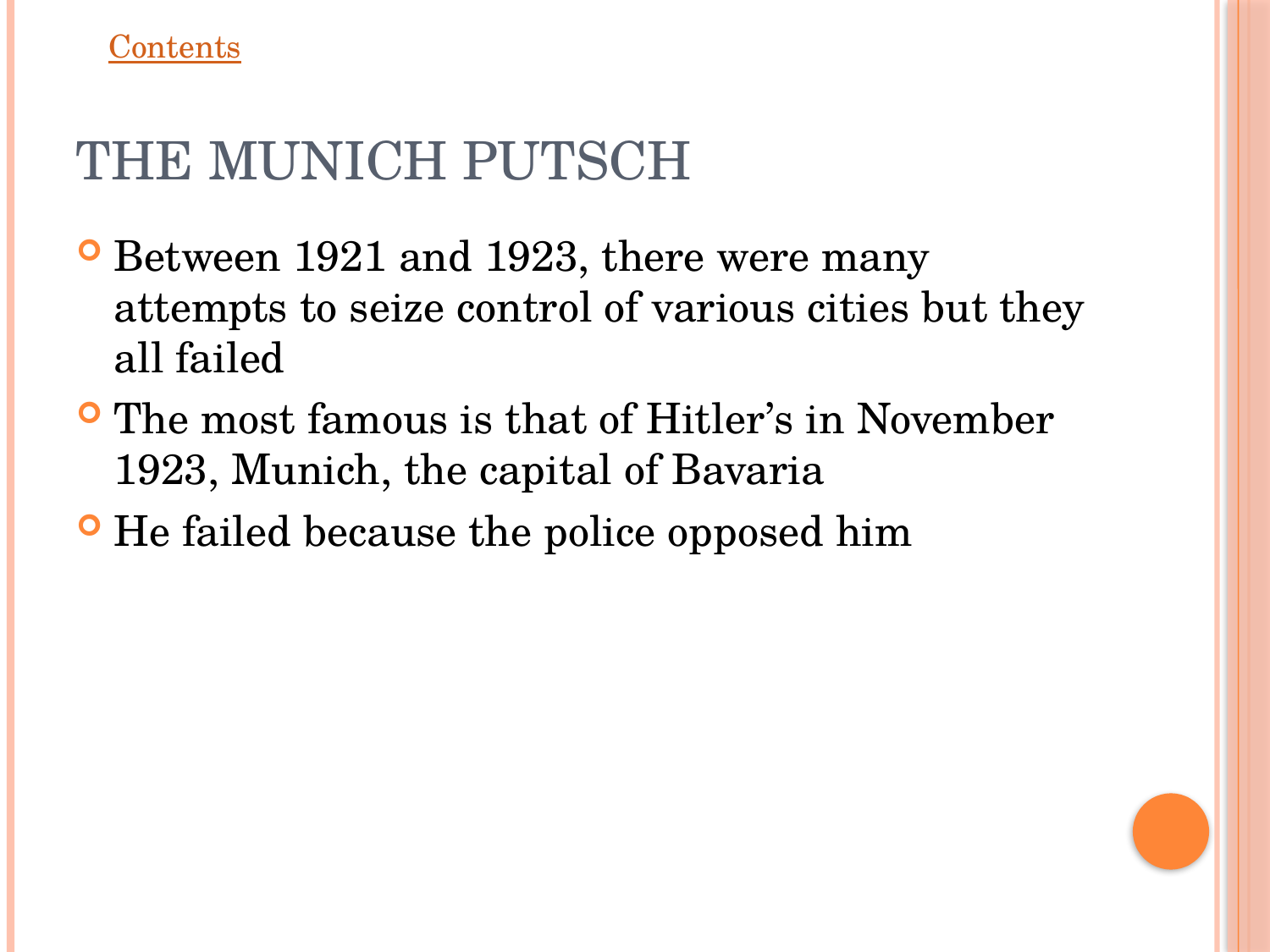

# The Munich Putsch
Between 1921 and 1923, there were many attempts to seize control of various cities but they all failed
The most famous is that of Hitler’s in November 1923, Munich, the capital of Bavaria
He failed because the police opposed him